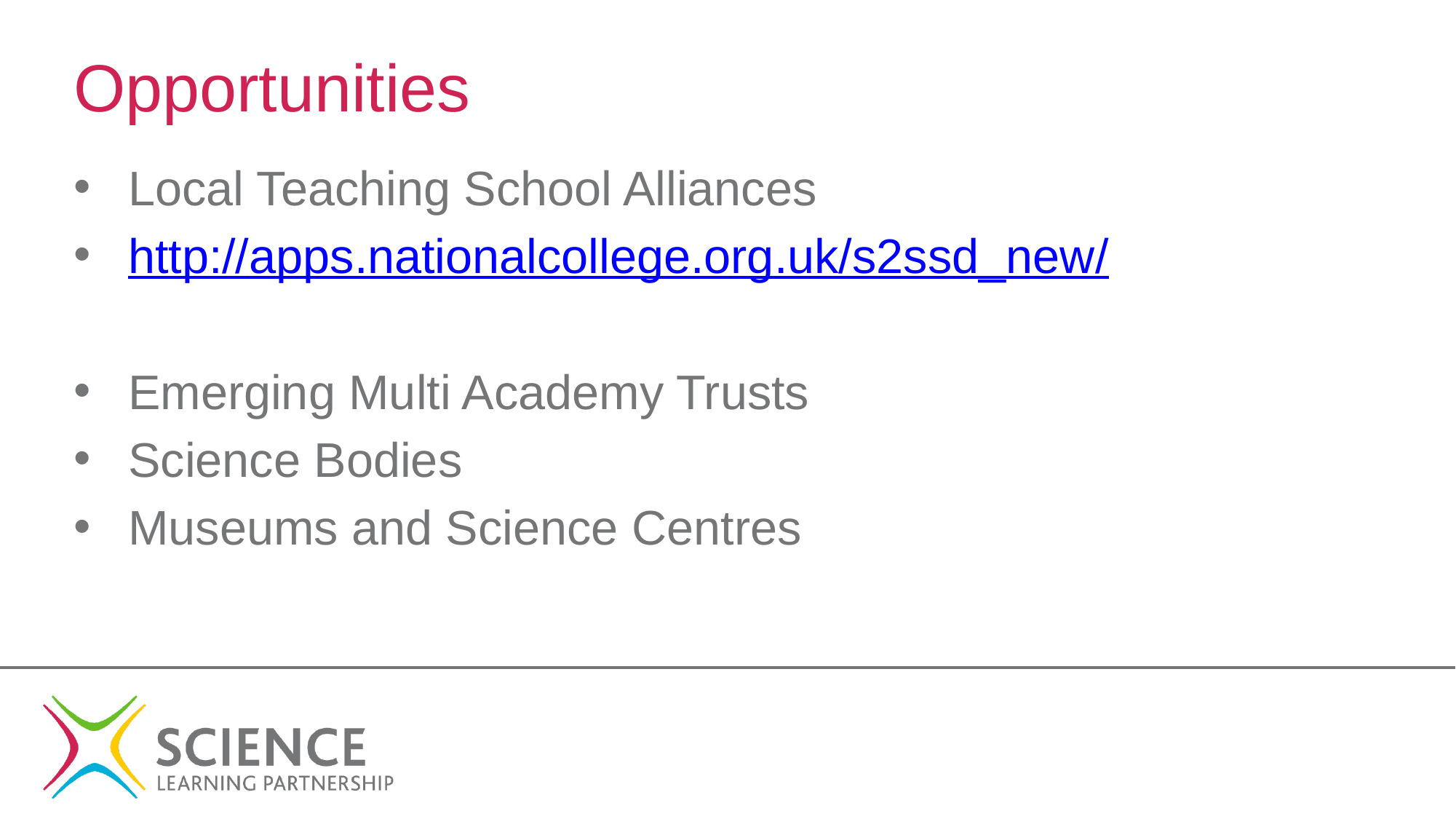

# Opportunities
Local Teaching School Alliances
http://apps.nationalcollege.org.uk/s2ssd_new/

Emerging Multi Academy Trusts
Science Bodies
Museums and Science Centres